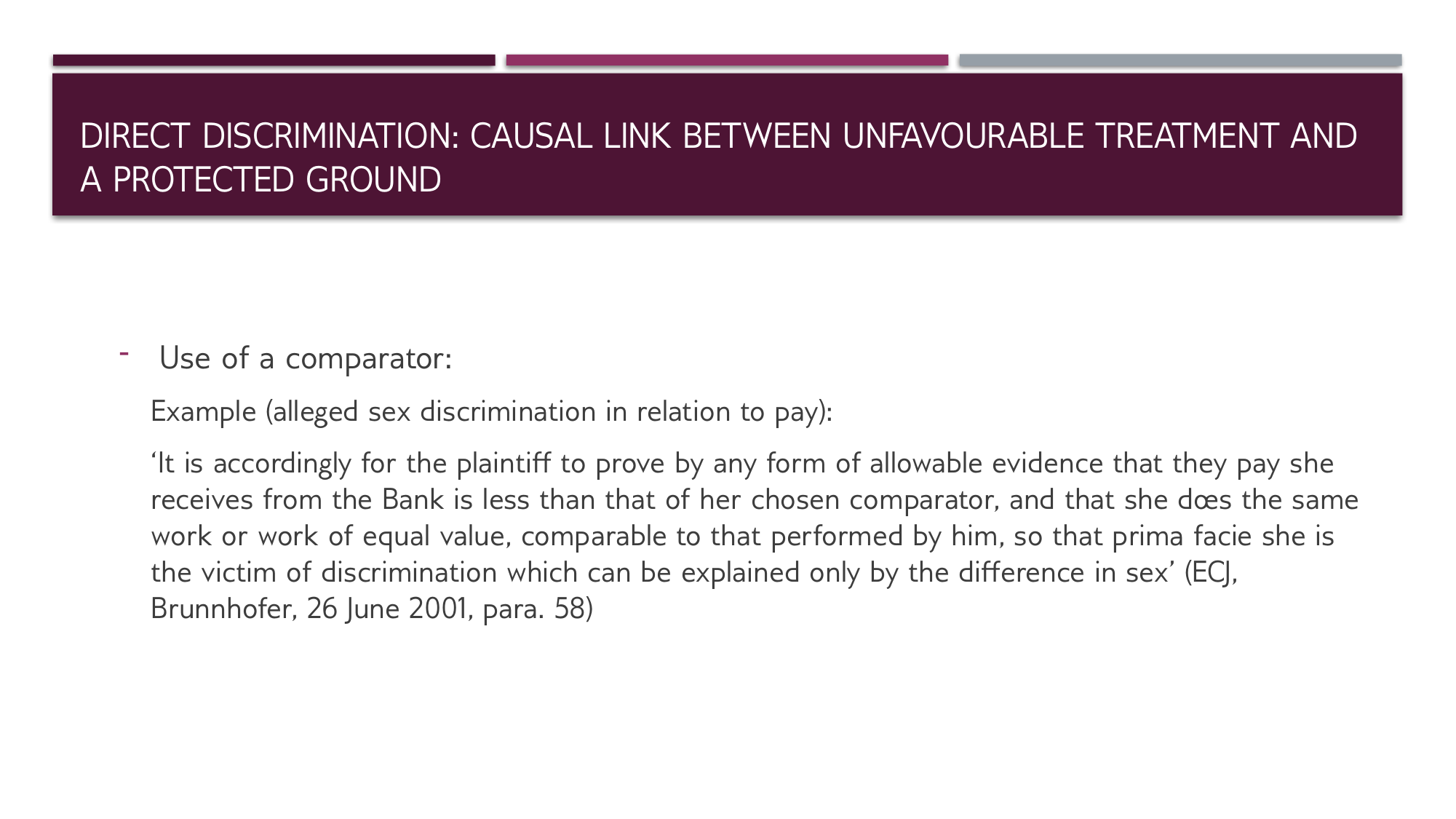

# Direct discrimination: causal link between unfavourable treatment and a protected ground
Use of a comparator:
Example (alleged sex discrimination in relation to pay):
‘It is accordingly for the plaintiff to prove by any form of allowable evidence that they pay she receives from the Bank is less than that of her chosen comparator, and that she does the same work or work of equal value, comparable to that performed by him, so that prima facie she is the victim of discrimination which can be explained only by the difference in sex’ (ECJ, Brunnhofer, 26 June 2001, para. 58)